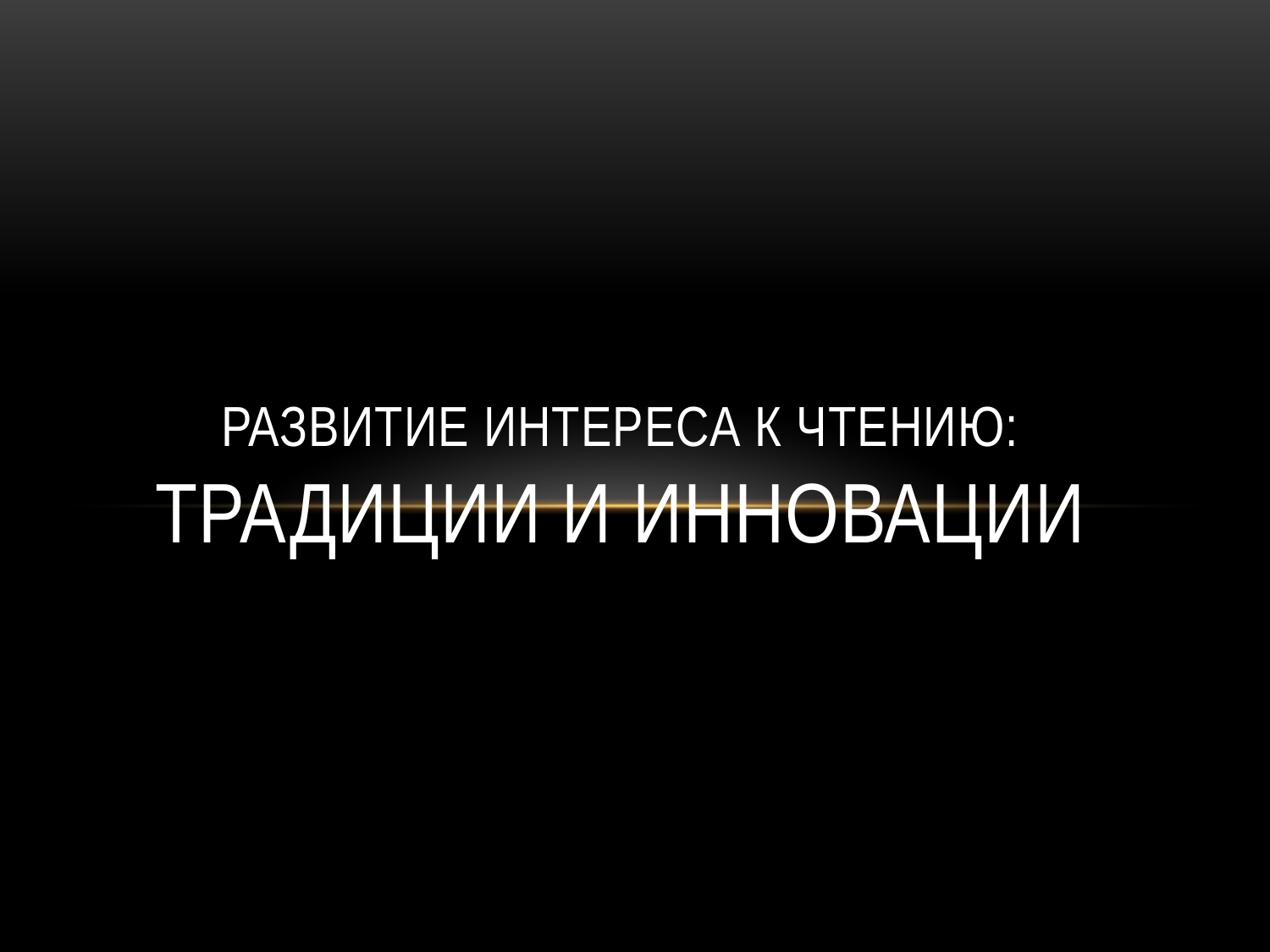

# Развитие интереса к чтению: традиции и инновации